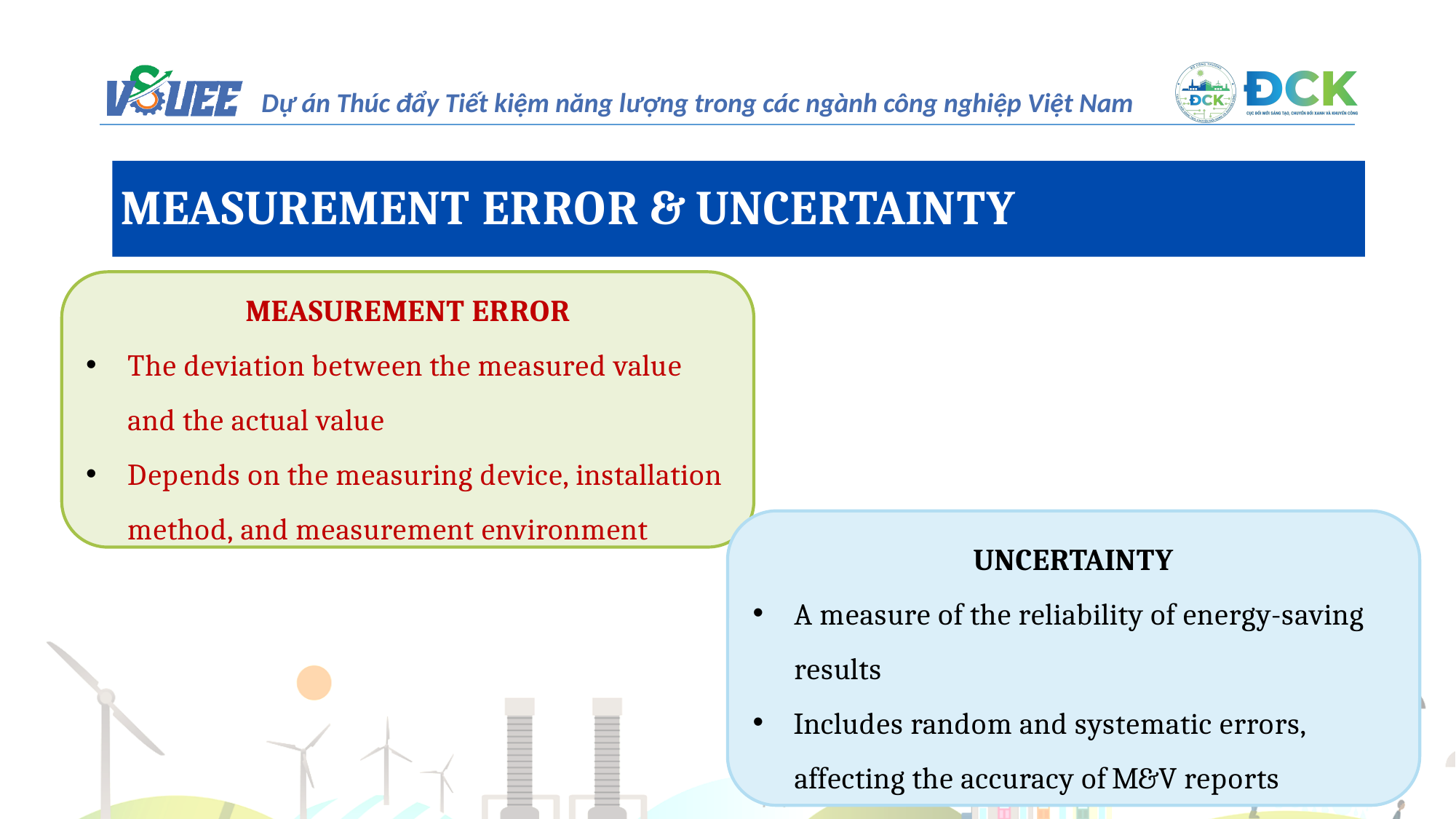

MEASUREMENT ERROR & UNCERTAINTY
MEASUREMENT ERROR
The deviation between the measured value and the actual value
Depends on the measuring device, installation method, and measurement environment
UNCERTAINTY
A measure of the reliability of energy-saving results
Includes random and systematic errors, affecting the accuracy of M&V reports
20